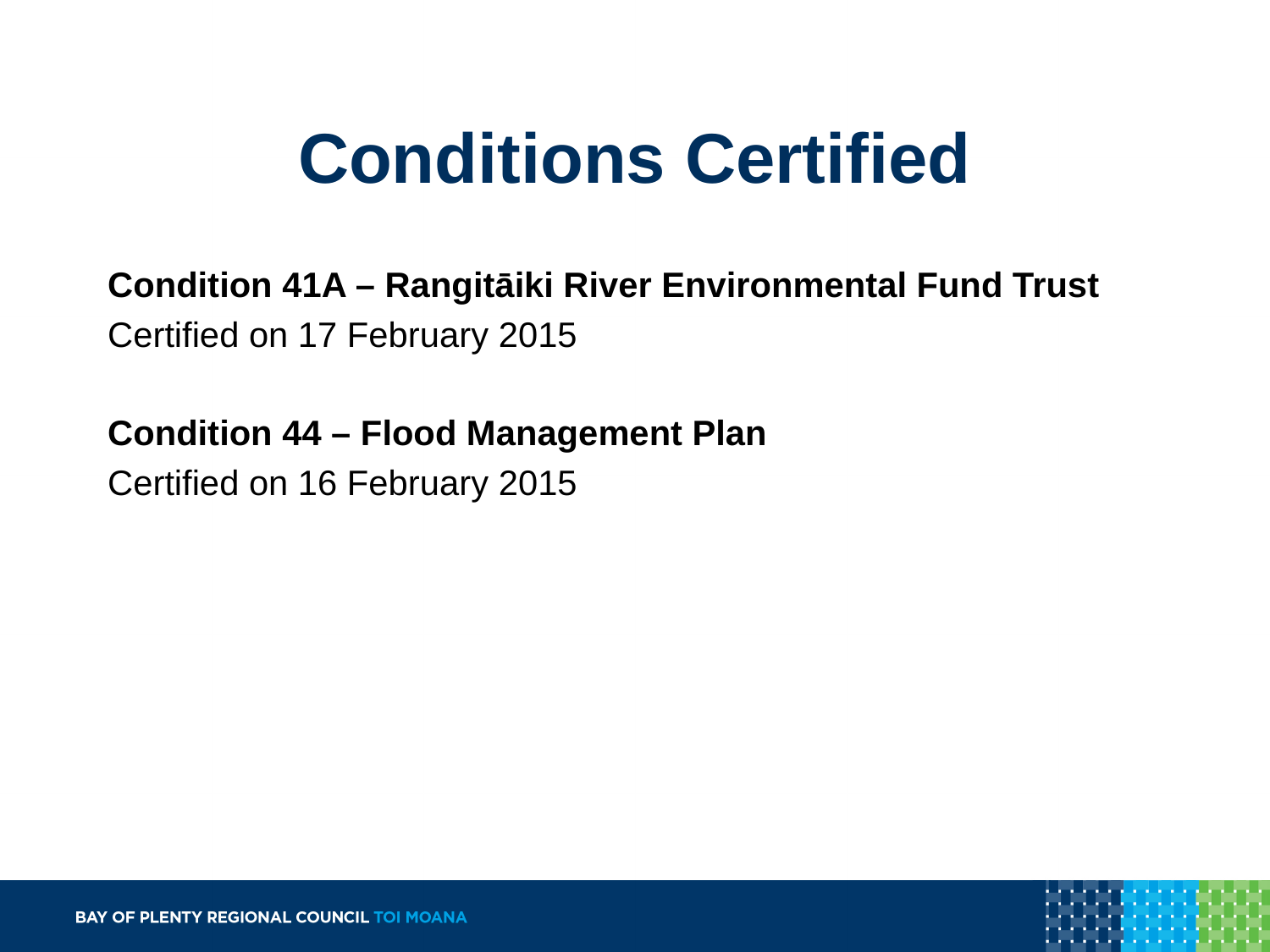

# Conditions Certified
Condition 41A – Rangitāiki River Environmental Fund Trust
Certified on 17 February 2015

Condition 44 – Flood Management Plan
Certified on 16 February 2015